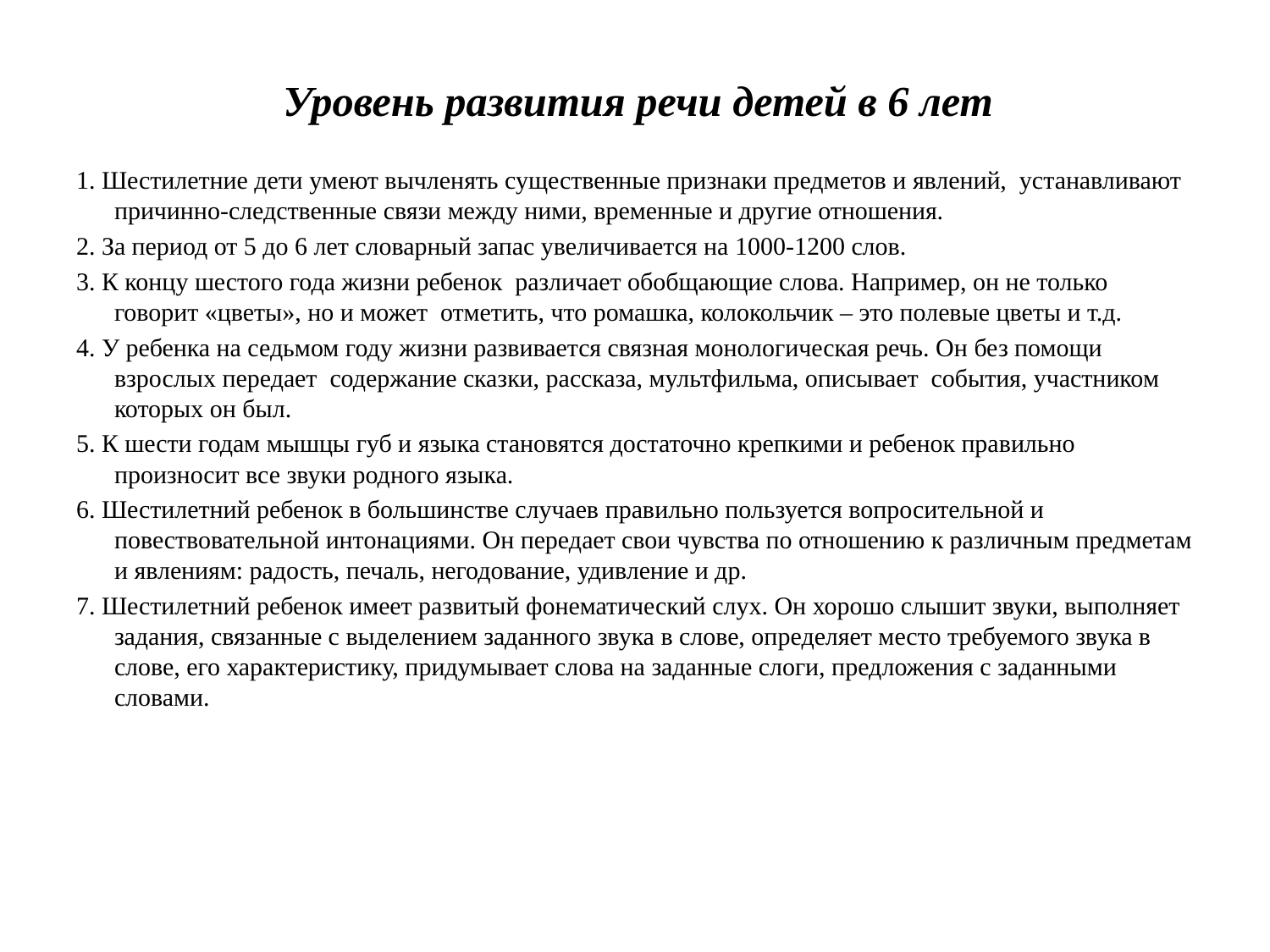

# Уровень развития речи детей в 6 лет

1. Шестилетние дети умеют вычленять существенные признаки предметов и явлений,  устанавливают причинно-следственные связи между ними, временные и другие отношения.
2. За период от 5 до 6 лет словарный запас увеличивается на 1000-1200 слов.
3. К концу шестого года жизни ребенок  различает обобщающие слова. Например, он не только говорит «цветы», но и может  отметить, что ромашка, колокольчик – это полевые цветы и т.д.
4. У ребенка на седьмом году жизни развивается связная монологическая речь. Он без помощи взрослых передает  содержание сказки, рассказа, мультфильма, описывает  события, участником которых он был.
5. К шести годам мышцы губ и языка становятся достаточно крепкими и ребенок правильно произносит все звуки родного языка.
6. Шестилетний ребенок в большинстве случаев правильно пользуется вопросительной и повествовательной интонациями. Он передает свои чувства по отношению к различным предметам и явлениям: радость, печаль, негодование, удивление и др.
7. Шестилетний ребенок имеет развитый фонематический слух. Он хорошо слышит звуки, выполняет задания, связанные с выделением заданного звука в слове, определяет место требуемого звука в слове, его характеристику, придумывает слова на заданные слоги, предложения с заданными словами.